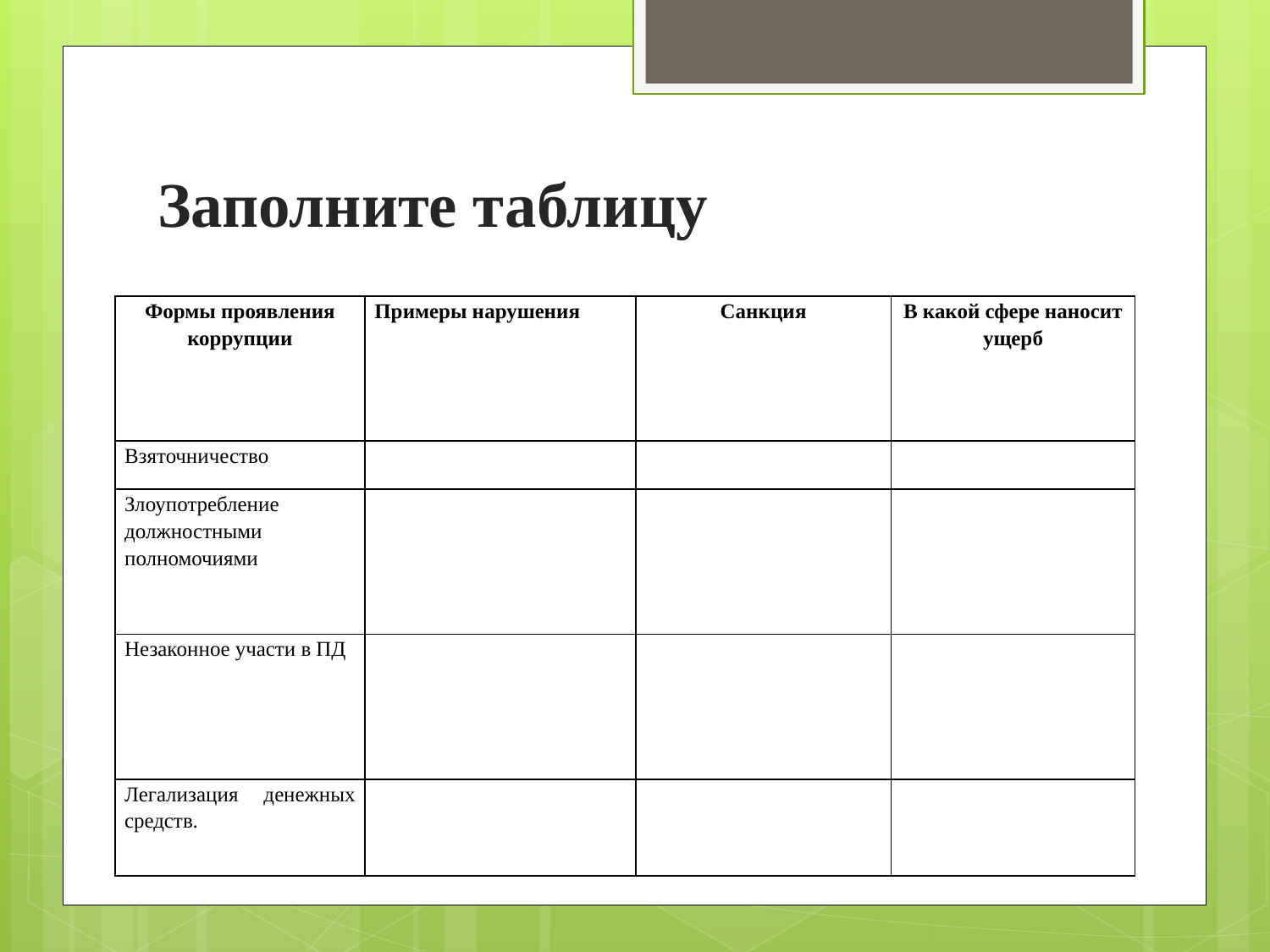

# Заполните таблицу
| Формы проявления коррупции | Примеры нарушения | Санкция | В какой сфере наносит ущерб |
| --- | --- | --- | --- |
| Взяточничество |  |  |  |
| Злоупотребление должностными полномочиями |  |  |  |
| Незаконное участи в ПД |  |  |  |
| Легализация денежных средств. |  |  |  |